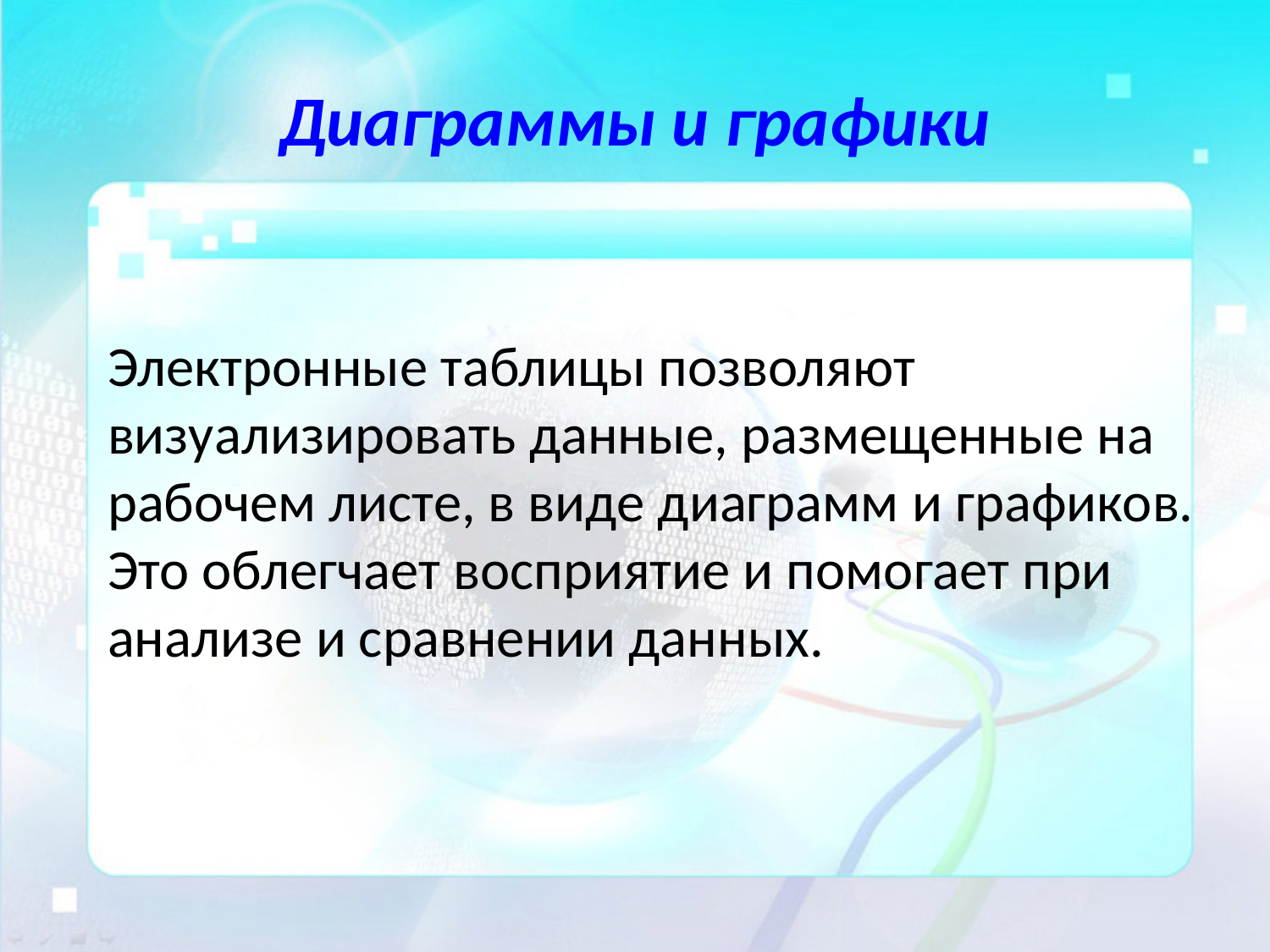

# Диаграммы и графики
Электронные таблицы позволяют визуализировать данные, размещенные на рабочем листе, в виде диаграмм и графиков. Это облегчает восприятие и помогает при анализе и сравнении данных.